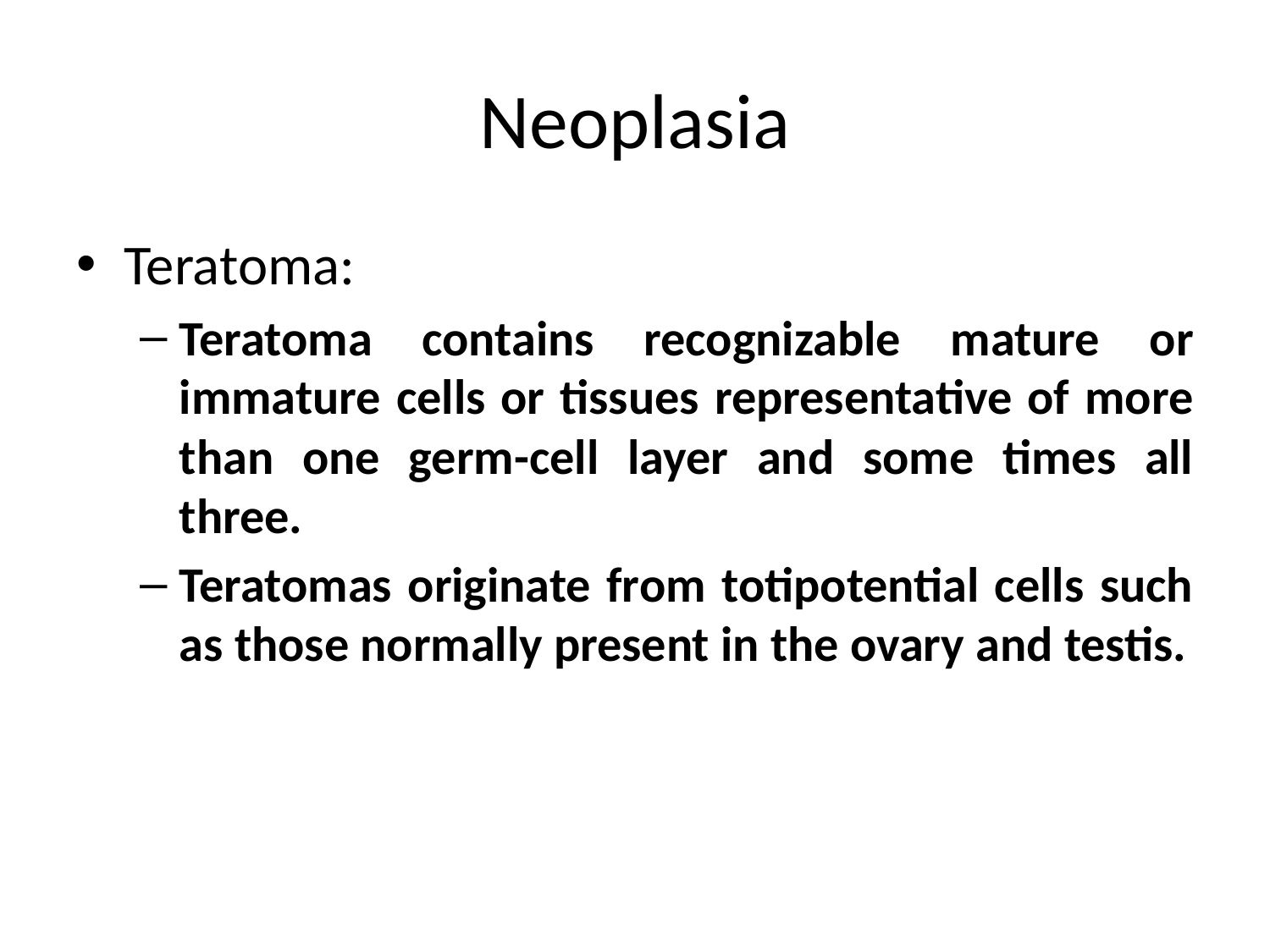

# Neoplasia
Teratoma:
Teratoma contains recognizable mature or immature cells or tissues representative of more than one germ-cell layer and some times all three.
Teratomas originate from totipotential cells such as those normally present in the ovary and testis.